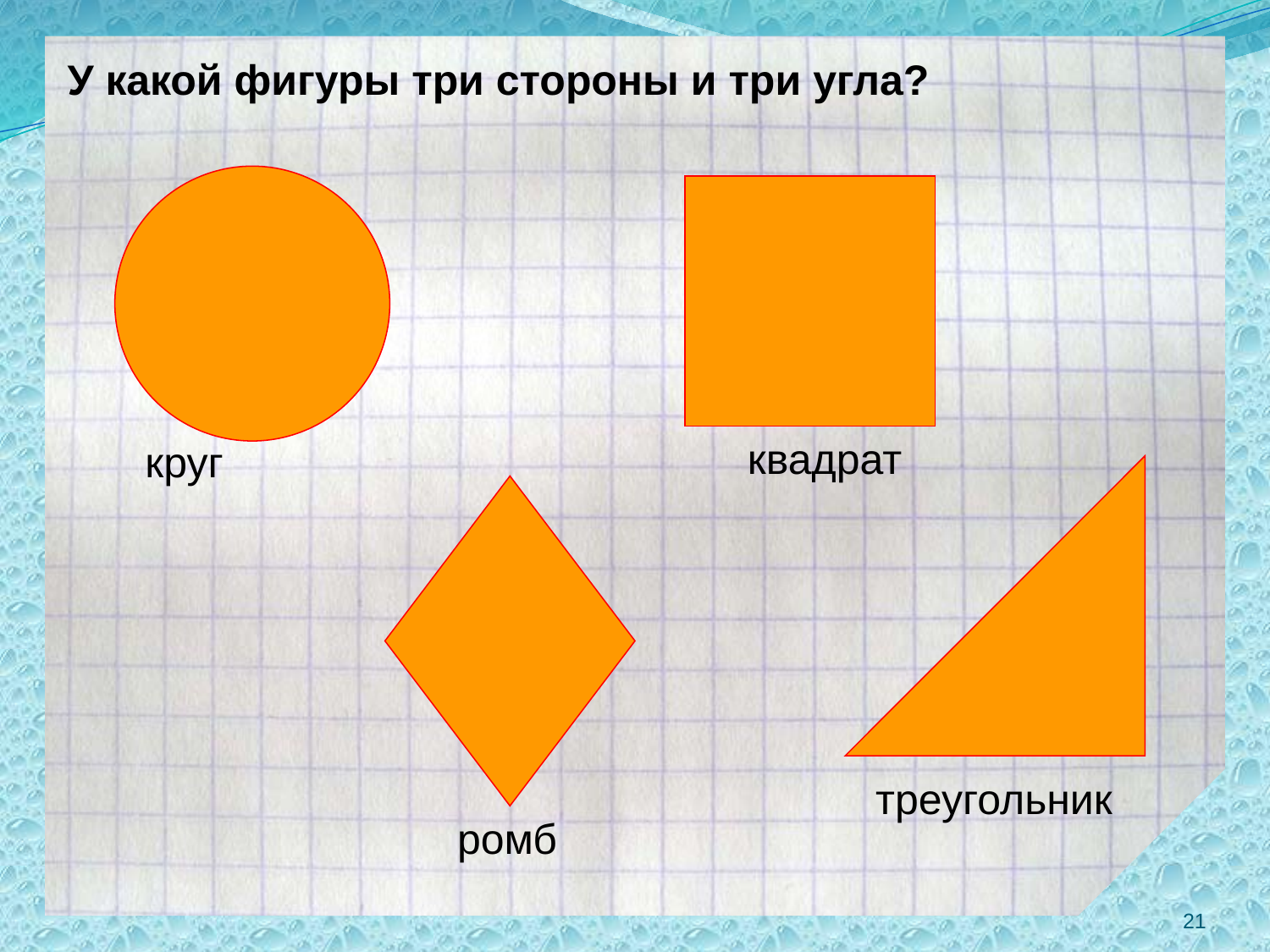

У какой фигуры три стороны и три угла?

квадрат
круг

треугольник
ромб
21